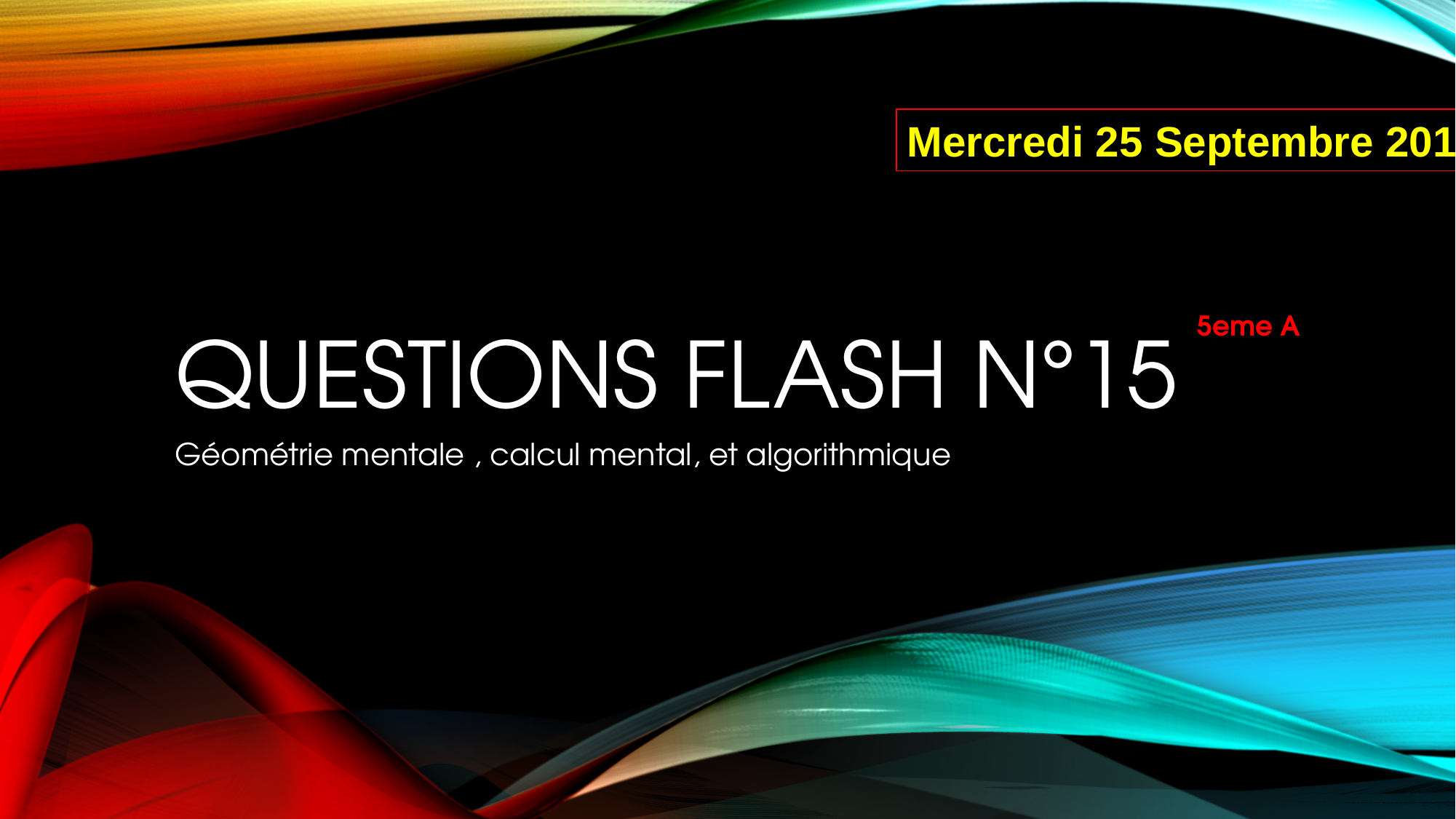

Mercredi 25 Septembre 2019
# Questions FLASH n°15
5eme A
Géométrie mentale , calcul mental, et algorithmique